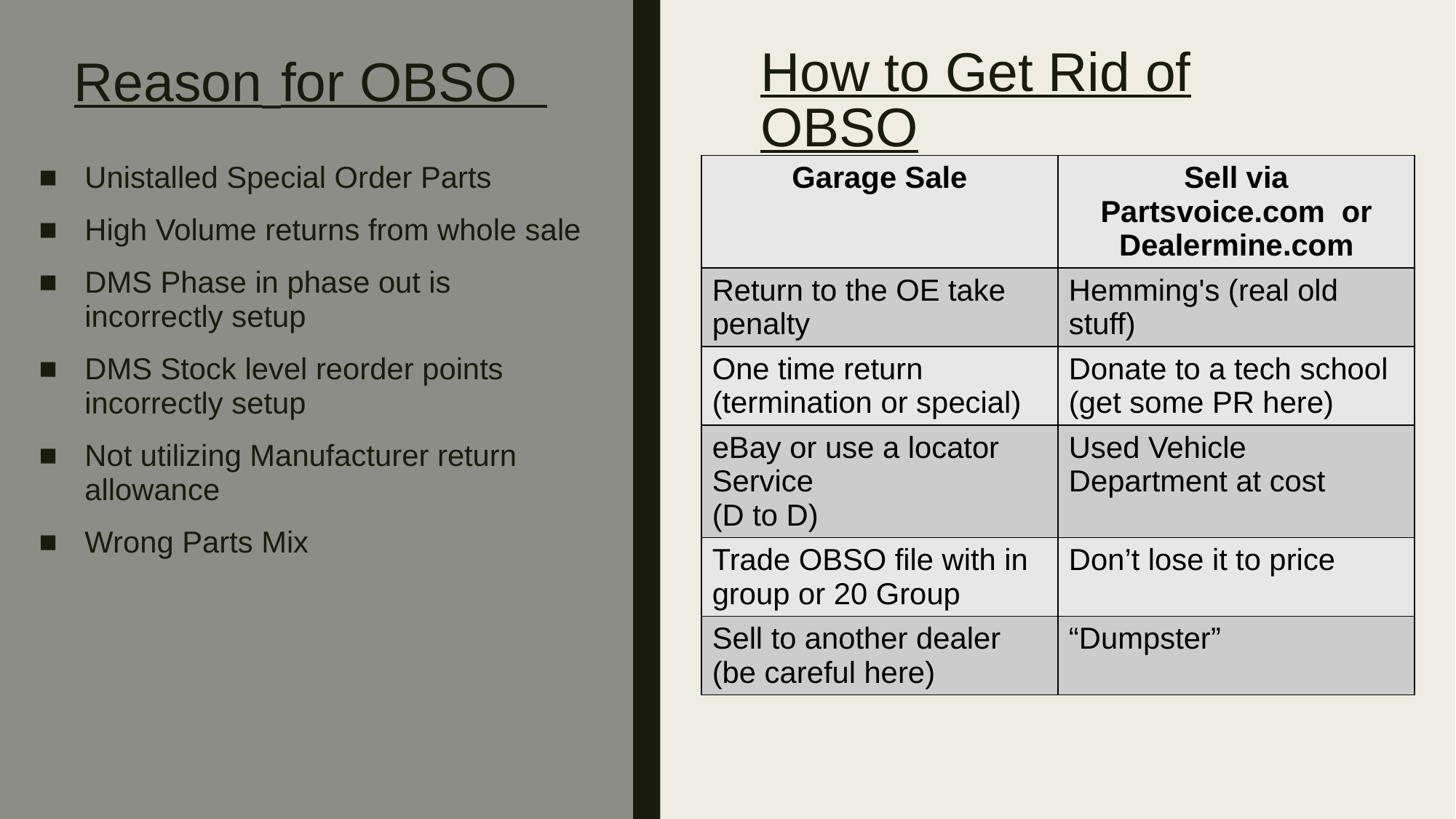

How to Get Rid of OBSO
# Reason for OBSO
| Garage Sale | Sell via Partsvoice.com or Dealermine.com |
| --- | --- |
| Return to the OE take penalty | Hemming's (real old stuff) |
| One time return (termination or special) | Donate to a tech school (get some PR here) |
| eBay or use a locator Service (D to D) | Used Vehicle Department at cost |
| Trade OBSO file with in group or 20 Group | Don’t lose it to price |
| Sell to another dealer (be careful here) | “Dumpster” |
Unistalled Special Order Parts
High Volume returns from whole sale
DMS Phase in phase out is incorrectly setup
DMS Stock level reorder points incorrectly setup
Not utilizing Manufacturer return allowance
Wrong Parts Mix